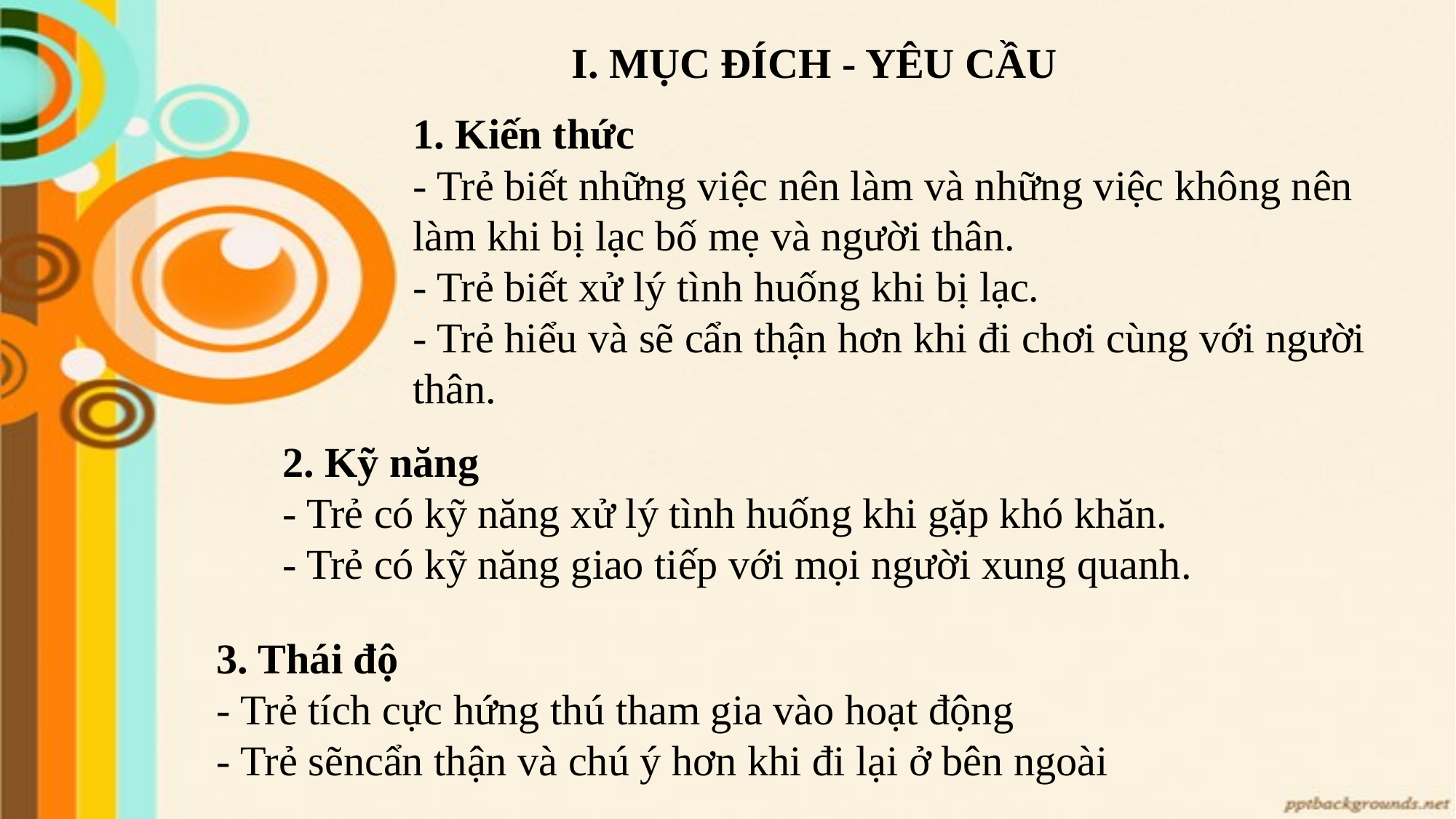

I. MỤC ĐÍCH - YÊU CẦU
1. Kiến thức
- Trẻ biết những việc nên làm và những việc không nên làm khi bị lạc bố mẹ và người thân.
- Trẻ biết xử lý tình huống khi bị lạc.
- Trẻ hiểu và sẽ cẩn thận hơn khi đi chơi cùng với người thân.
2. Kỹ năng
- Trẻ có kỹ năng xử lý tình huống khi gặp khó khăn.
- Trẻ có kỹ năng giao tiếp với mọi người xung quanh.
3. Thái độ
- Trẻ tích cực hứng thú tham gia vào hoạt động
- Trẻ sẽncẩn thận và chú ý hơn khi đi lại ở bên ngoài